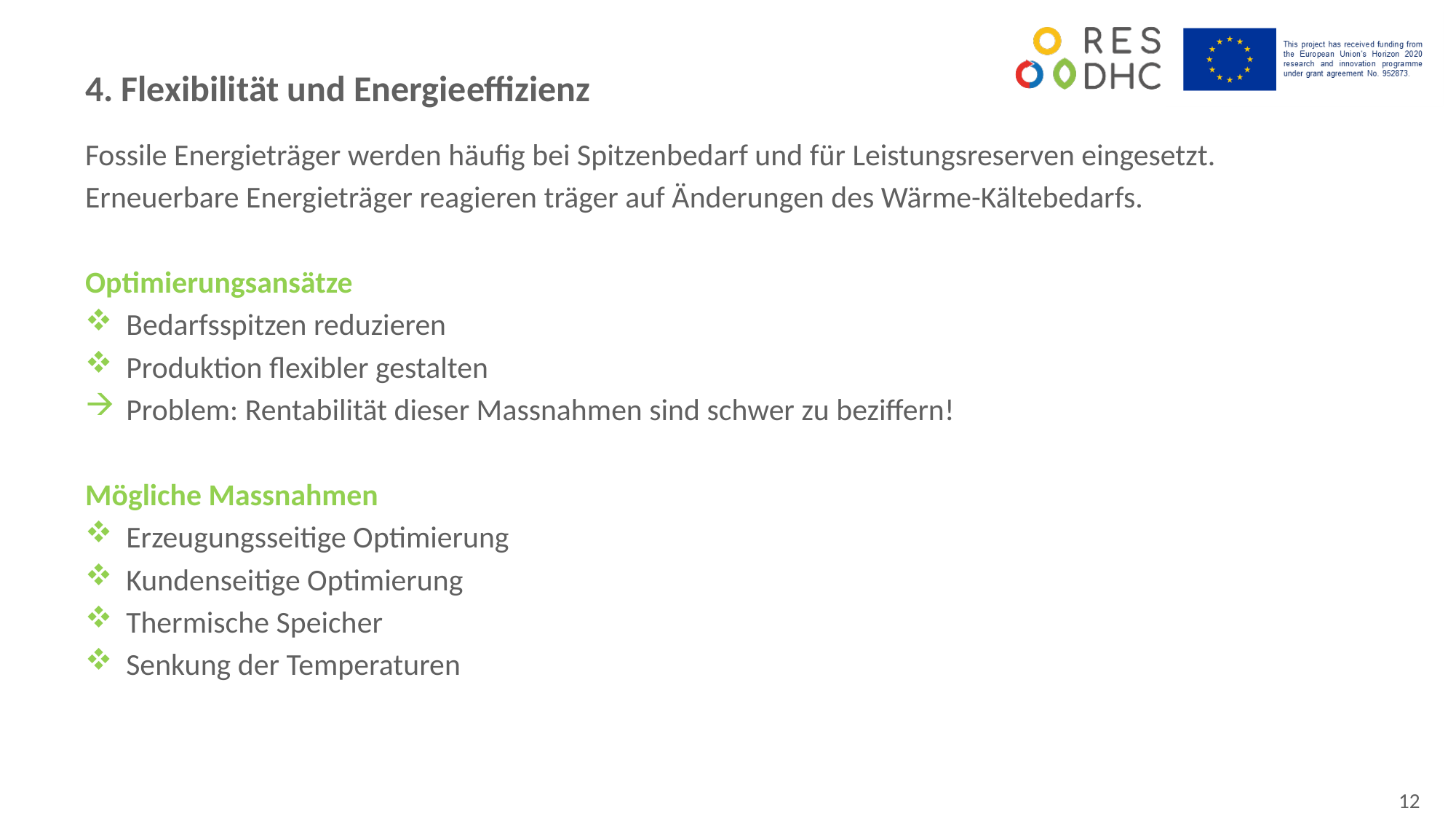

4. Flexibilität und Energieeffizienz
Fossile Energieträger werden häufig bei Spitzenbedarf und für Leistungsreserven eingesetzt.
Erneuerbare Energieträger reagieren träger auf Änderungen des Wärme-Kältebedarfs.

Optimierungsansätze
Bedarfsspitzen reduzieren
Produktion flexibler gestalten
Problem: Rentabilität dieser Massnahmen sind schwer zu beziffern!

Mögliche Massnahmen
Erzeugungsseitige Optimierung
Kundenseitige Optimierung
Thermische Speicher
Senkung der Temperaturen

12